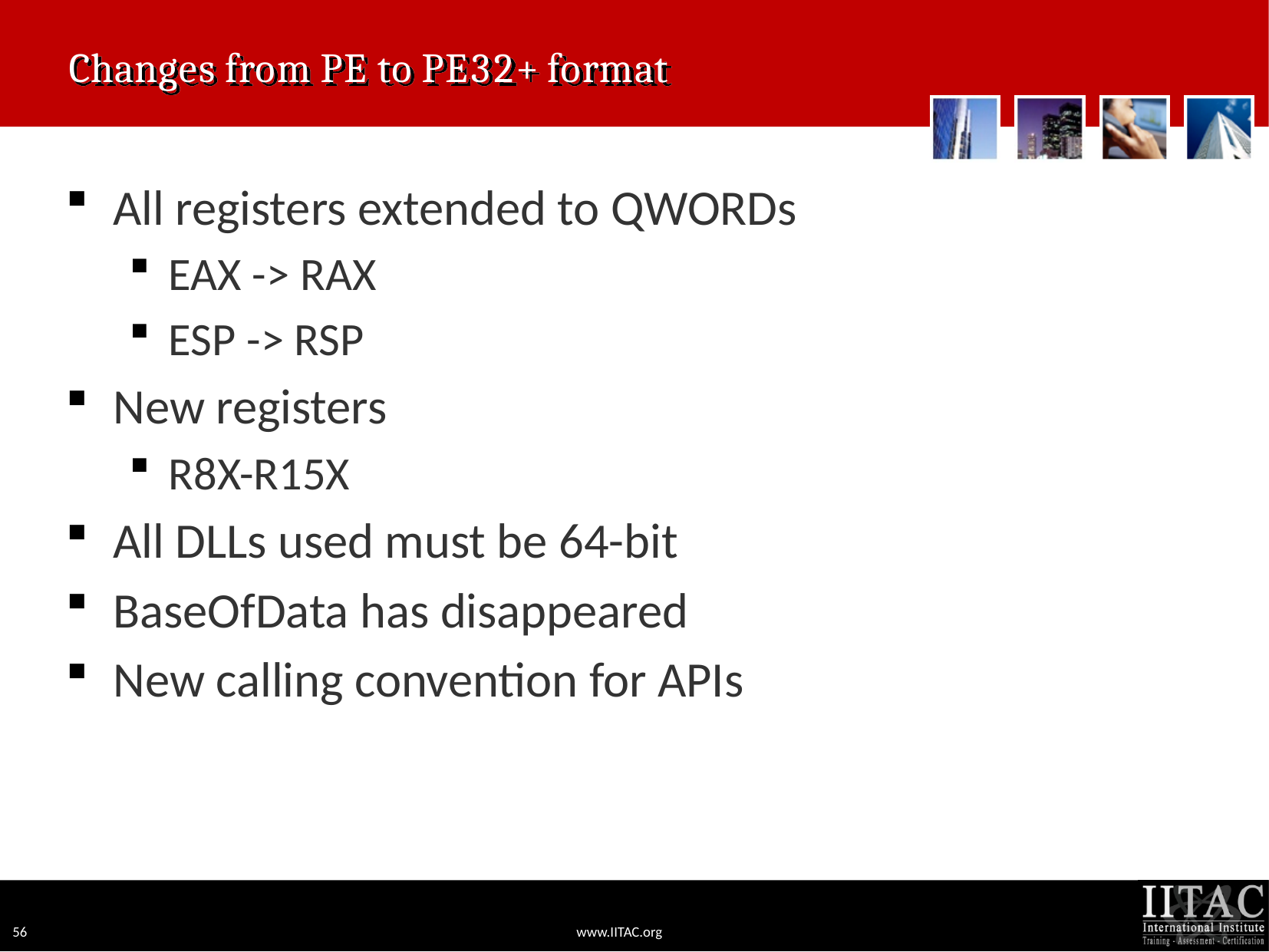

# Changes from PE to PE32+ format
All registers extended to QWORDs
EAX -> RAX
ESP -> RSP
New registers
R8X-R15X
All DLLs used must be 64-bit
BaseOfData has disappeared
New calling convention for APIs
56
www.IITAC.org